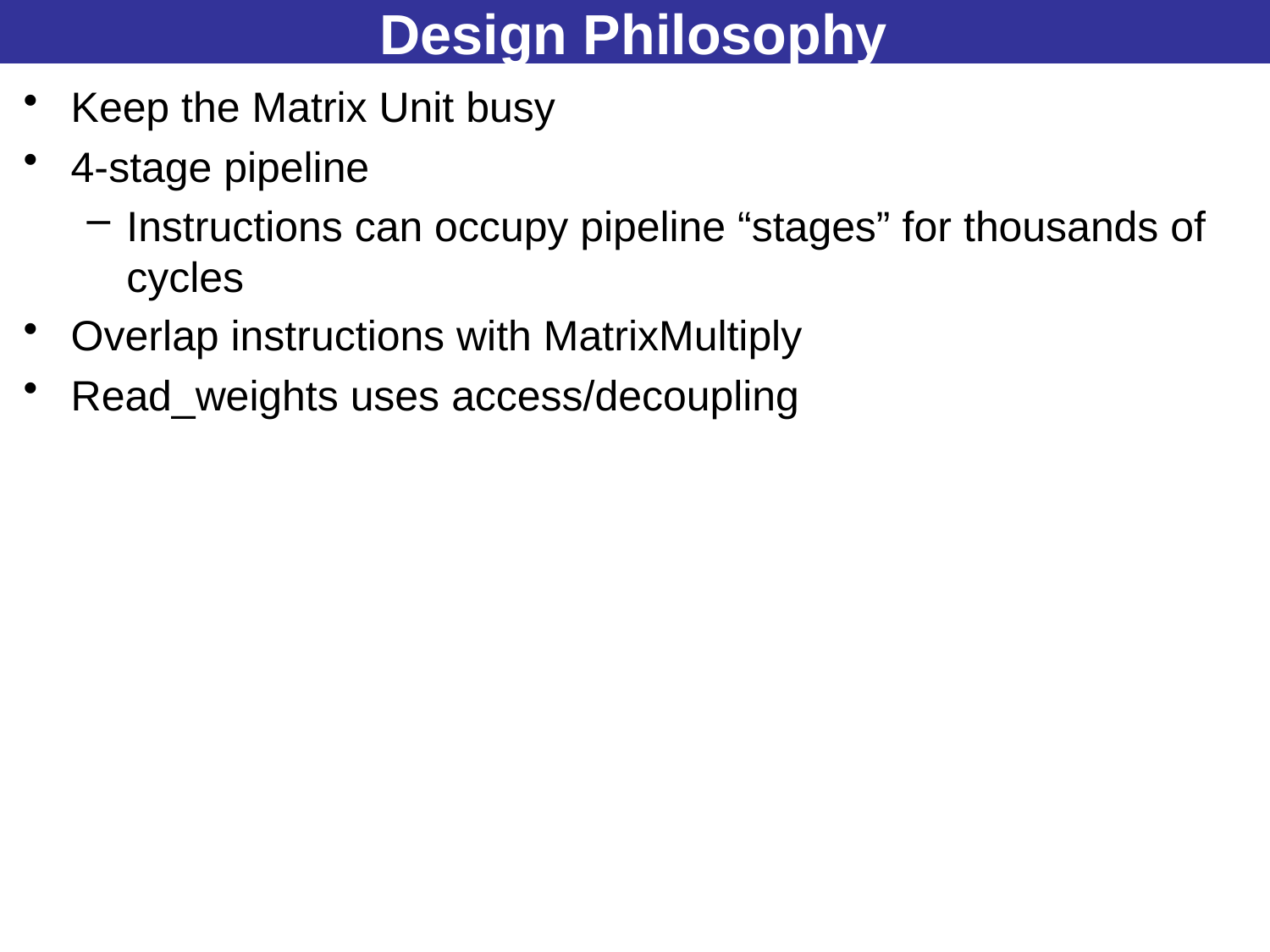

# Design Philosophy
Keep the Matrix Unit busy
4-stage pipeline
Instructions can occupy pipeline “stages” for thousands of cycles
Overlap instructions with MatrixMultiply
Read_weights uses access/decoupling